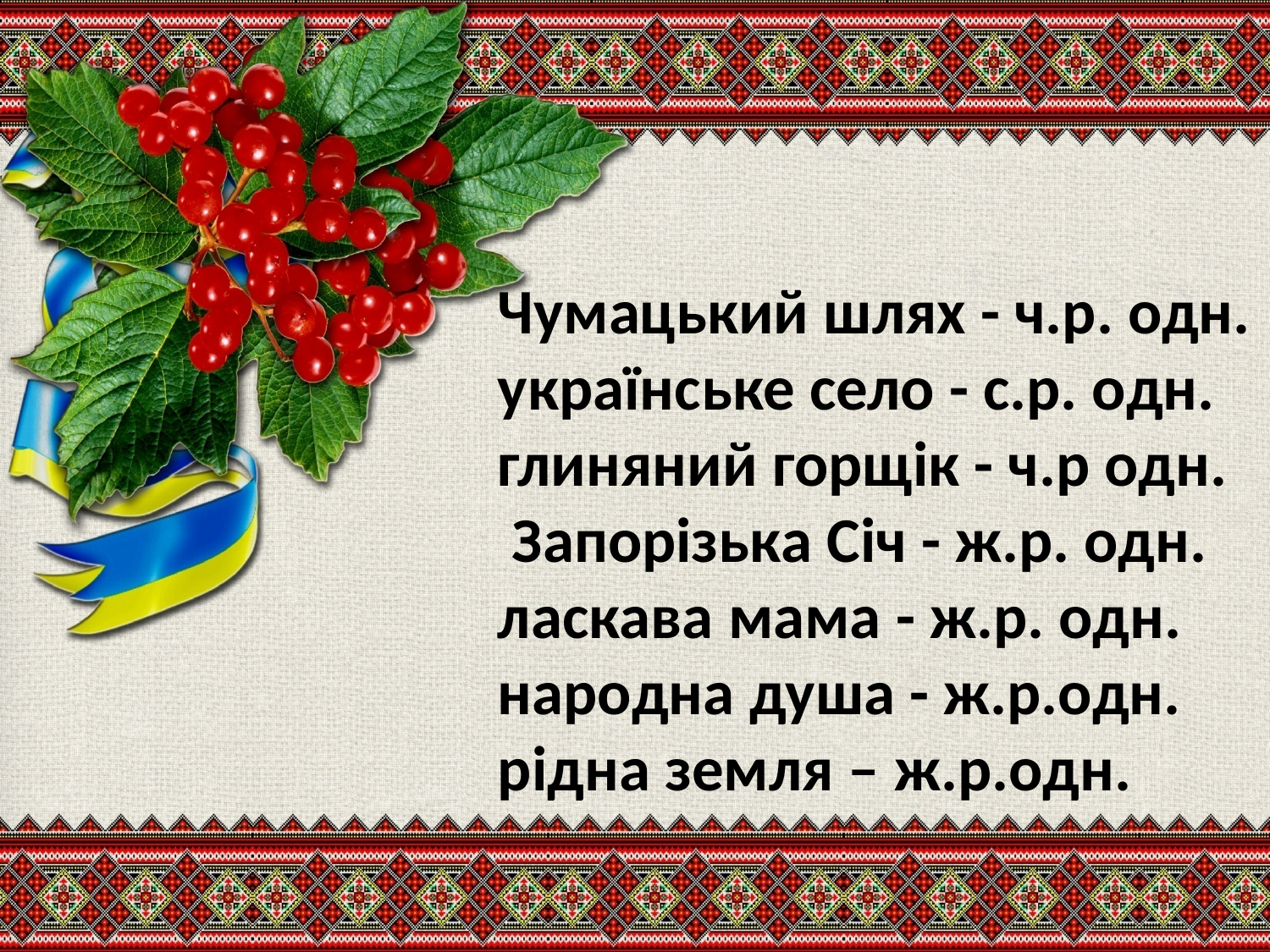

# Чумацький шлях - ч.р. одн. українське село - с.р. одн. глиняний горщік - ч.р одн. Запорізька Січ - ж.р. одн. ласкава мама - ж.р. одн. народна душа - ж.р.одн. рідна земля – ж.р.одн.